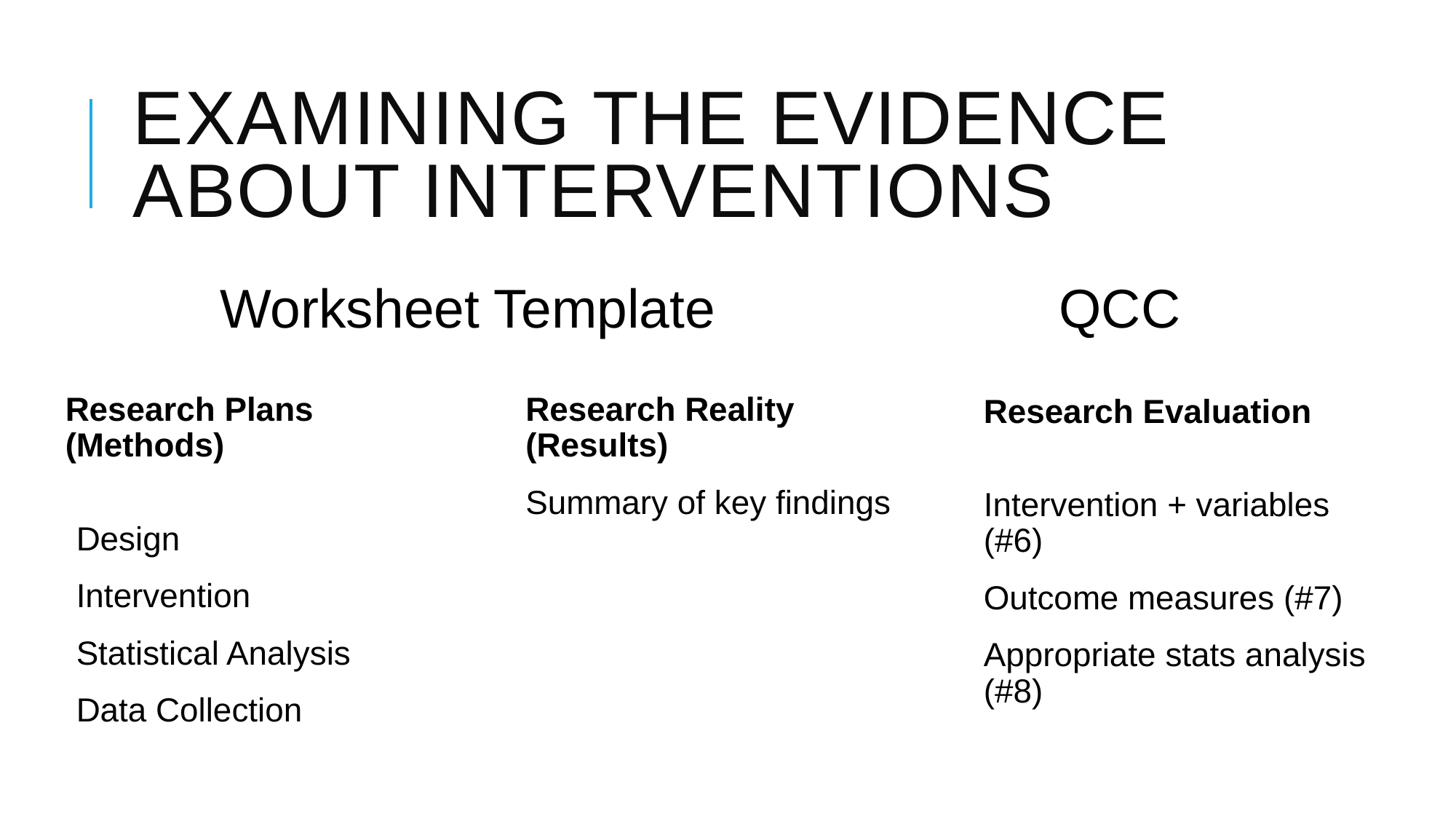

# Examining the evidence about Interventions
QCC
Worksheet Template
Research Reality (Results)
Summary of key findings

Research Plans (Methods)
Design
Intervention
Statistical Analysis
Data Collection
Research Evaluation
Intervention + variables (#6)
Outcome measures (#7)
Appropriate stats analysis (#8)